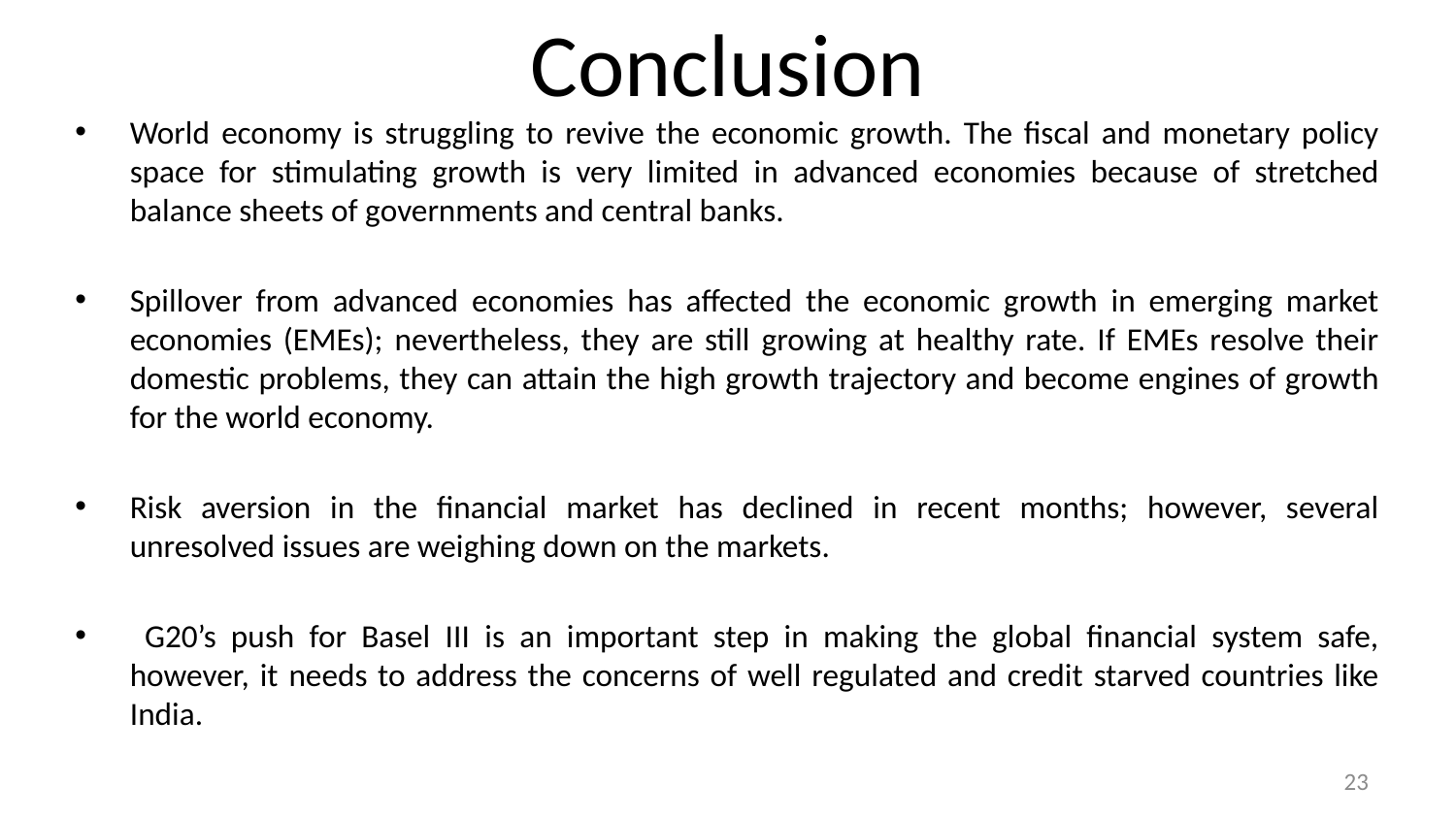

Conclusion
World economy is struggling to revive the economic growth. The fiscal and monetary policy space for stimulating growth is very limited in advanced economies because of stretched balance sheets of governments and central banks.

Spillover from advanced economies has affected the economic growth in emerging market economies (EMEs); nevertheless, they are still growing at healthy rate. If EMEs resolve their domestic problems, they can attain the high growth trajectory and become engines of growth for the world economy.

Risk aversion in the financial market has declined in recent months; however, several unresolved issues are weighing down on the markets.

 G20’s push for Basel III is an important step in making the global financial system safe, however, it needs to address the concerns of well regulated and credit starved countries like India.

23